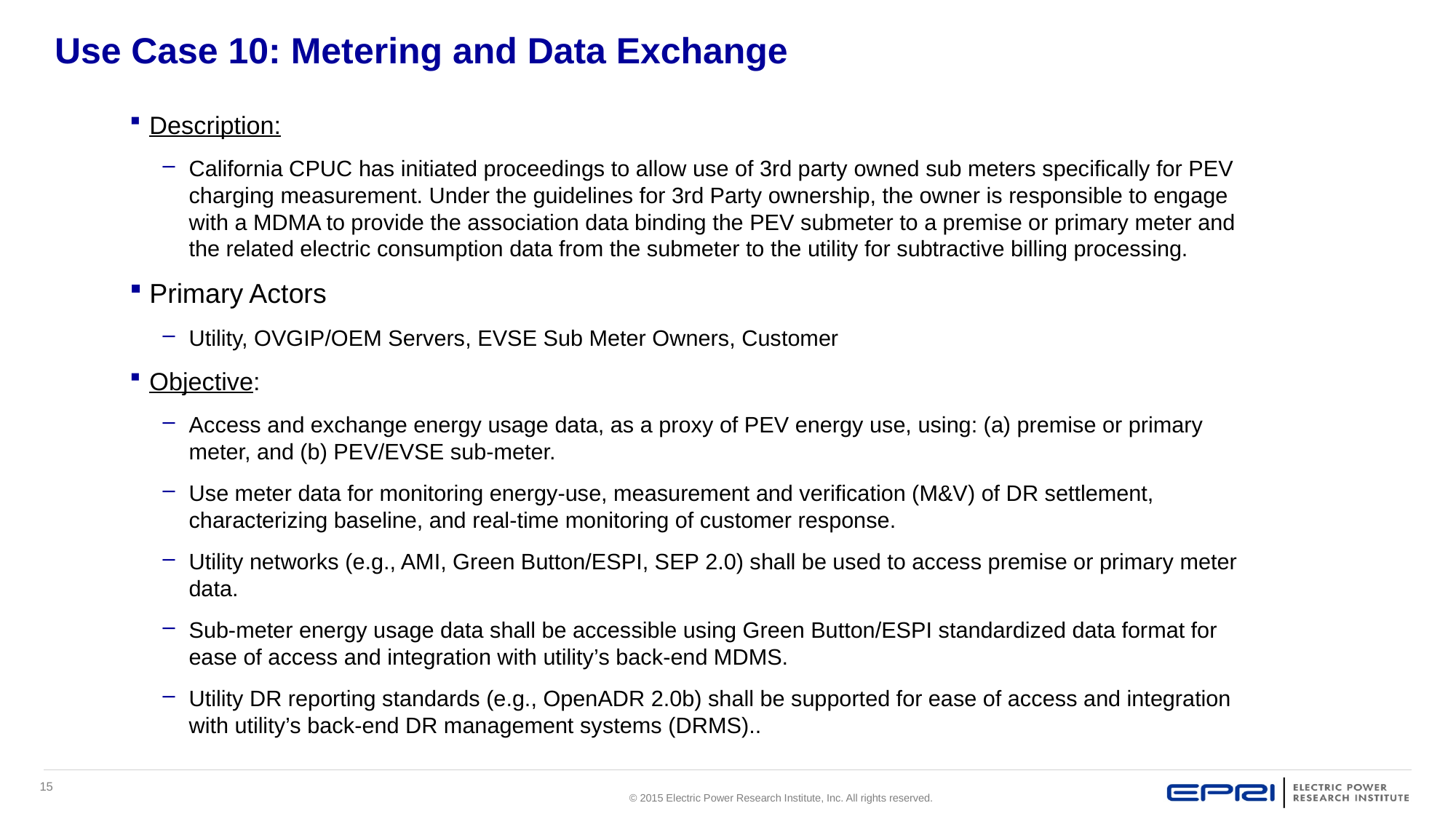

# Use Case 10: Metering and Data Exchange
Description:
California CPUC has initiated proceedings to allow use of 3rd party owned sub meters specifically for PEV charging measurement. Under the guidelines for 3rd Party ownership, the owner is responsible to engage with a MDMA to provide the association data binding the PEV submeter to a premise or primary meter and the related electric consumption data from the submeter to the utility for subtractive billing processing.
Primary Actors
Utility, OVGIP/OEM Servers, EVSE Sub Meter Owners, Customer
Objective:
Access and exchange energy usage data, as a proxy of PEV energy use, using: (a) premise or primary meter, and (b) PEV/EVSE sub-meter.
Use meter data for monitoring energy-use, measurement and verification (M&V) of DR settlement, characterizing baseline, and real-time monitoring of customer response.
Utility networks (e.g., AMI, Green Button/ESPI, SEP 2.0) shall be used to access premise or primary meter data.
Sub-meter energy usage data shall be accessible using Green Button/ESPI standardized data format for ease of access and integration with utility’s back-end MDMS.
Utility DR reporting standards (e.g., OpenADR 2.0b) shall be supported for ease of access and integration with utility’s back-end DR management systems (DRMS)..